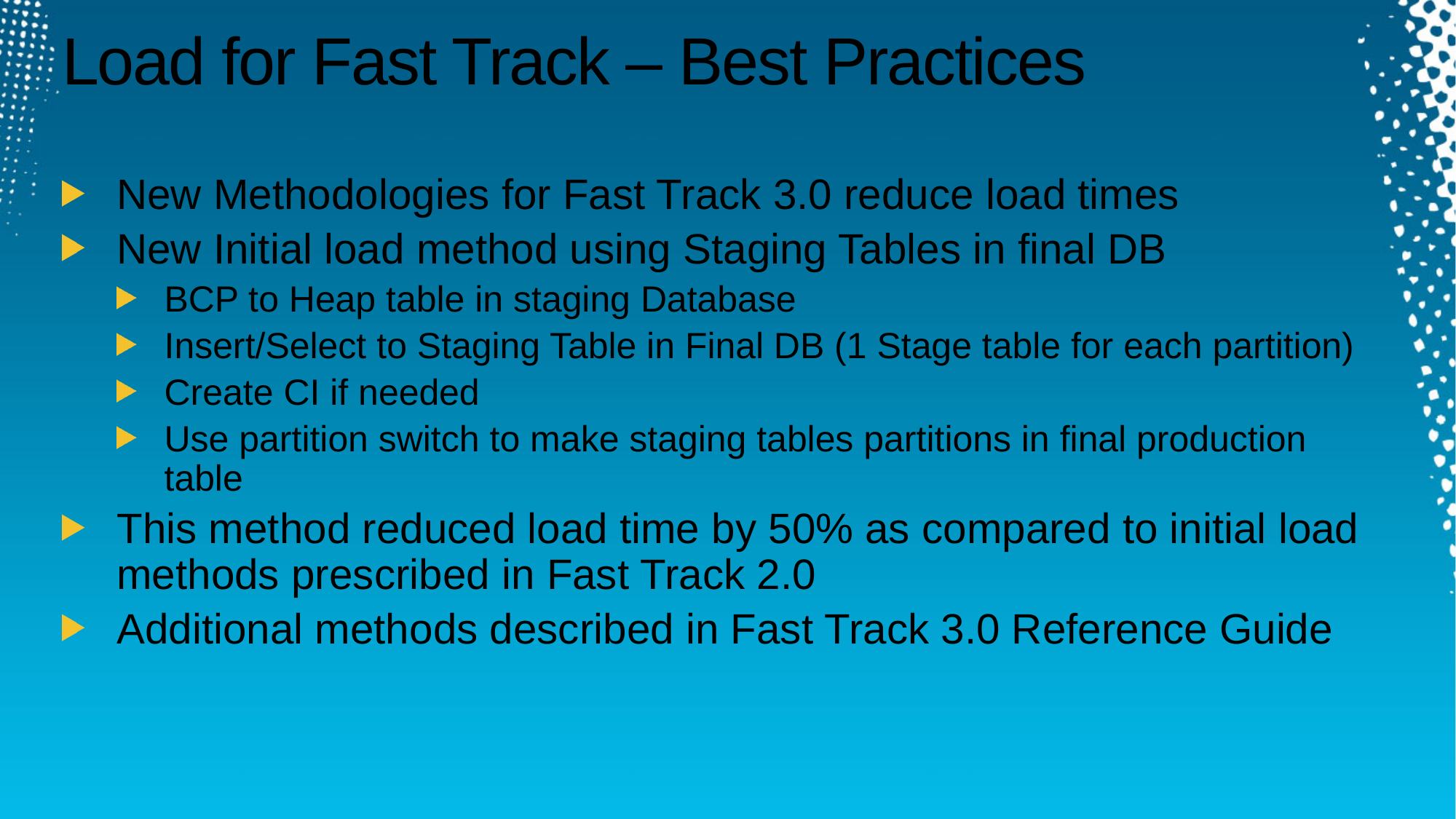

# Load for Fast Track – Best Practices
New Methodologies for Fast Track 3.0 reduce load times
New Initial load method using Staging Tables in final DB
BCP to Heap table in staging Database
Insert/Select to Staging Table in Final DB (1 Stage table for each partition)
Create CI if needed
Use partition switch to make staging tables partitions in final production table
This method reduced load time by 50% as compared to initial load methods prescribed in Fast Track 2.0
Additional methods described in Fast Track 3.0 Reference Guide